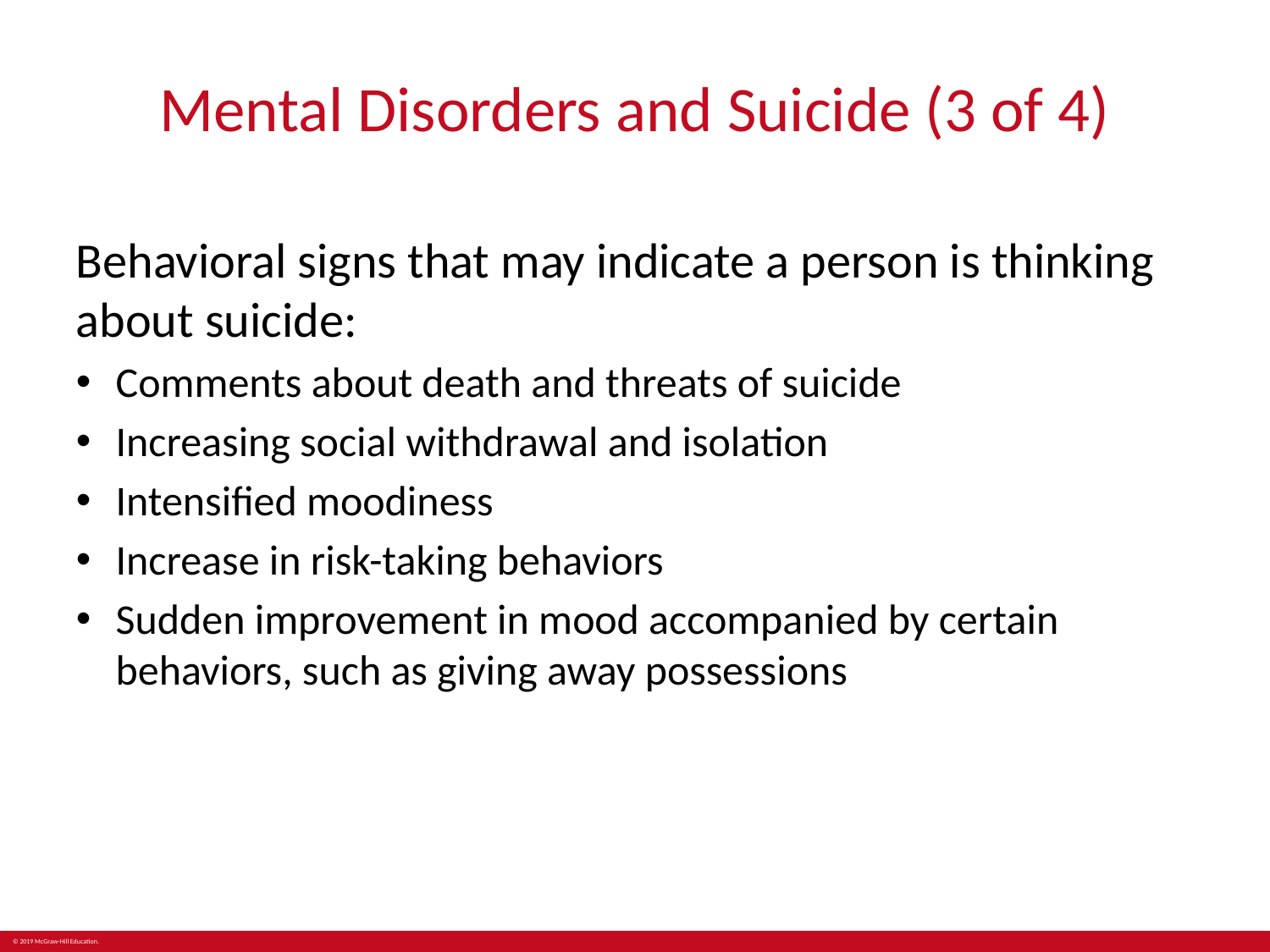

# Mental Disorders and Suicide (3 of 4)
Behavioral signs that may indicate a person is thinking about suicide:
Comments about death and threats of suicide
Increasing social withdrawal and isolation
Intensified moodiness
Increase in risk-taking behaviors
Sudden improvement in mood accompanied by certain behaviors, such as giving away possessions